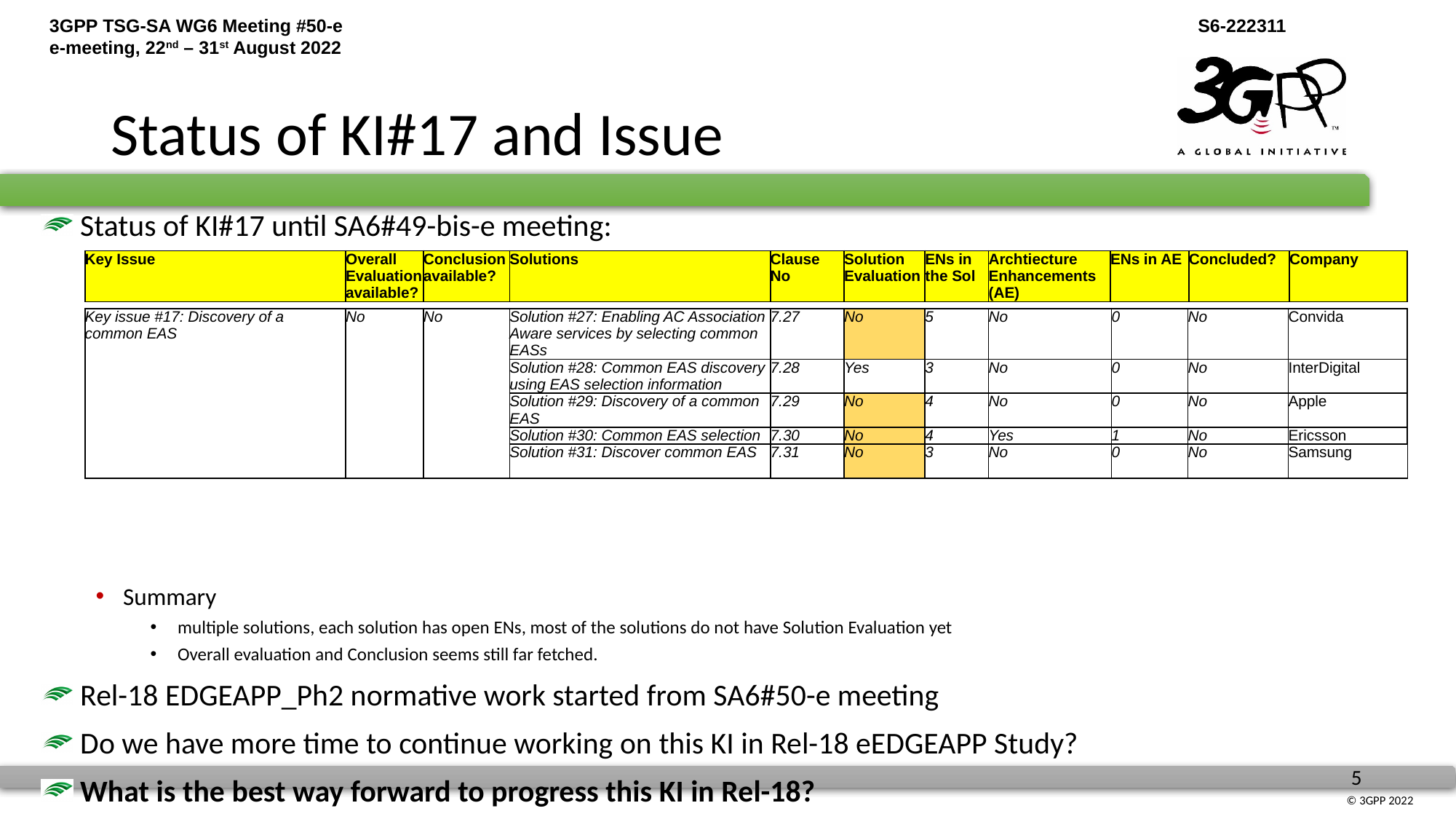

# Status of KI#17 and Issue
 Status of KI#17 until SA6#49-bis-e meeting:

Summary
multiple solutions, each solution has open ENs, most of the solutions do not have Solution Evaluation yet
Overall evaluation and Conclusion seems still far fetched.
 Rel-18 EDGEAPP_Ph2 normative work started from SA6#50-e meeting
 Do we have more time to continue working on this KI in Rel-18 eEDGEAPP Study?
 What is the best way forward to progress this KI in Rel-18?
See next slide
| Key Issue | Overall Evaluation available? | Conclusion available? | Solutions | Clause No | Solution Evaluation | ENs in the Sol | Archtiecture Enhancements (AE) | ENs in AE | Concluded? | Company |
| --- | --- | --- | --- | --- | --- | --- | --- | --- | --- | --- |
| Key issue #17: Discovery of a common EAS | No | No | Solution #27: Enabling AC Association Aware services by selecting common EASs | 7.27 | No | 5 | No | 0 | No | Convida |
| --- | --- | --- | --- | --- | --- | --- | --- | --- | --- | --- |
|  |  |  | Solution #28: Common EAS discovery using EAS selection information | 7.28 | Yes | 3 | No | 0 | No | InterDigital |
|  |  |  | Solution #29: Discovery of a common EAS | 7.29 | No | 4 | No | 0 | No | Apple |
|  |  |  | Solution #30: Common EAS selection | 7.30 | No | 4 | Yes | 1 | No | Ericsson |
|  |  |  | Solution #31: Discover common EAS | 7.31 | No | 3 | No | 0 | No | Samsung |